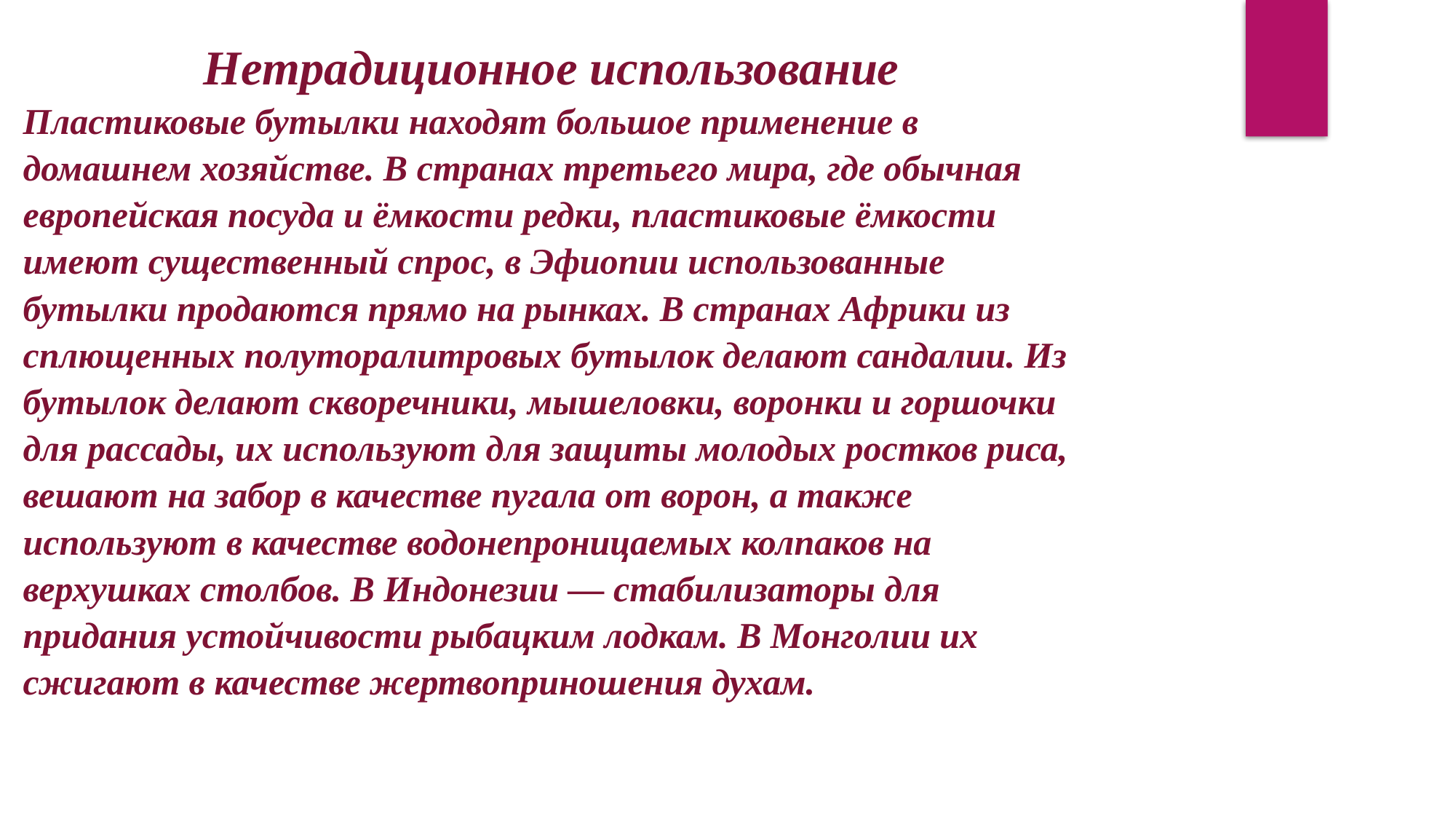

Нетрадиционное использование
Пластиковые бутылки находят большое применение в домашнем хозяйстве. В странах третьего мира, где обычная европейская посуда и ёмкости редки, пластиковые ёмкости имеют существенный спрос, в Эфиопии использованные бутылки продаются прямо на рынках. В странах Африки из сплющенных полуторалитровых бутылок делают сандалии. Из бутылок делают скворечники, мышеловки, воронки и горшочки для рассады, их используют для защиты молодых ростков риса, вешают на забор в качестве пугала от ворон, а также используют в качестве водонепроницаемых колпаков на верхушках столбов. В Индонезии — стабилизаторы для придания устойчивости рыбацким лодкам. В Монголии их сжигают в качестве жертвоприношения духам.